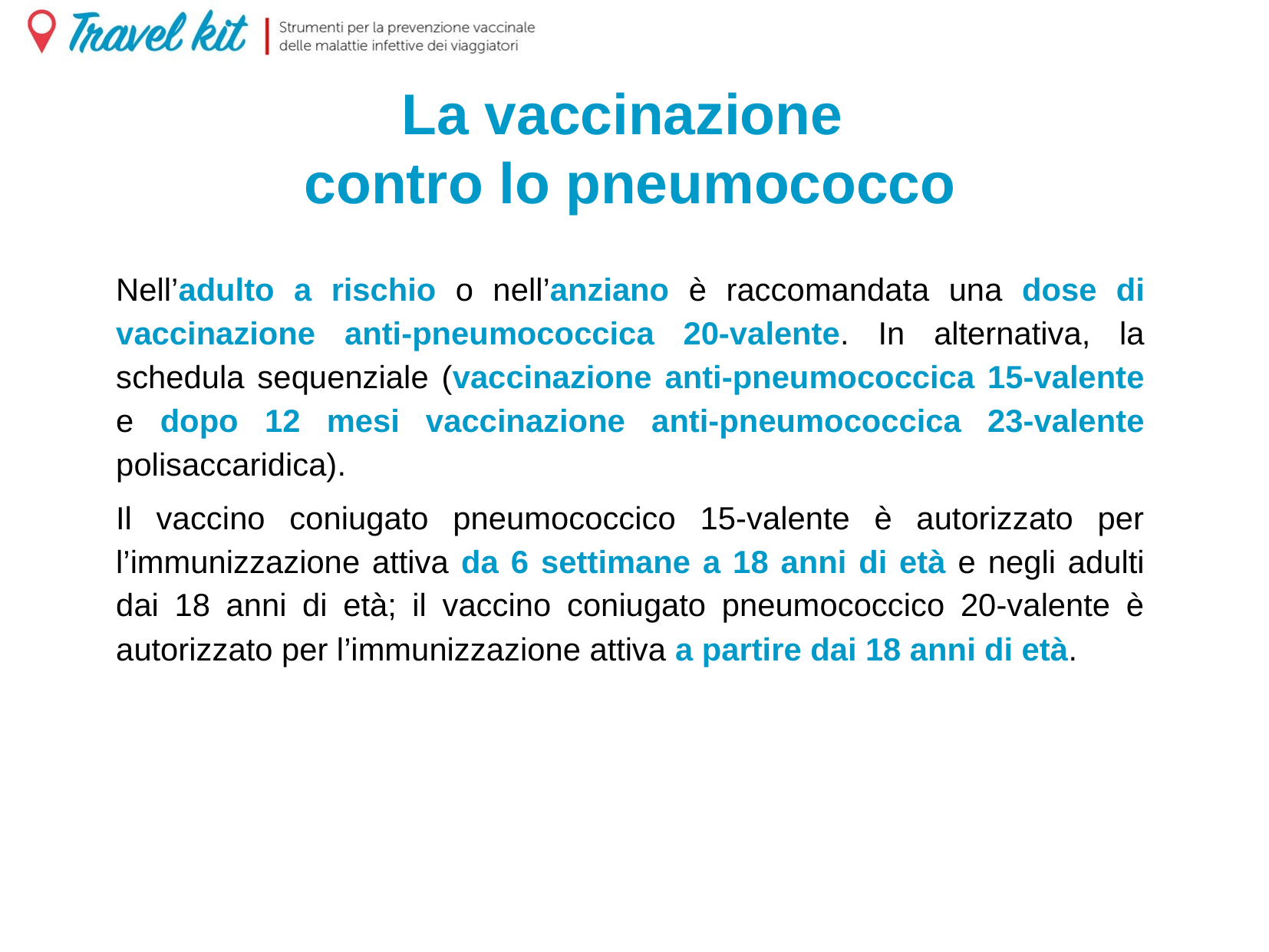

# La vaccinazione contro lo pneumococco
Nell’adulto a rischio o nell’anziano è raccomandata una dose di vaccinazione anti-pneumococcica 20-valente. In alternativa, la schedula sequenziale (vaccinazione anti-pneumococcica 15-valente e dopo 12 mesi vaccinazione anti-pneumococcica 23-valente polisaccaridica).
Il vaccino coniugato pneumococcico 15-valente è autorizzato per l’immunizzazione attiva da 6 settimane a 18 anni di età e negli adulti dai 18 anni di età; il vaccino coniugato pneumococcico 20-valente è autorizzato per l’immunizzazione attiva a partire dai 18 anni di età.